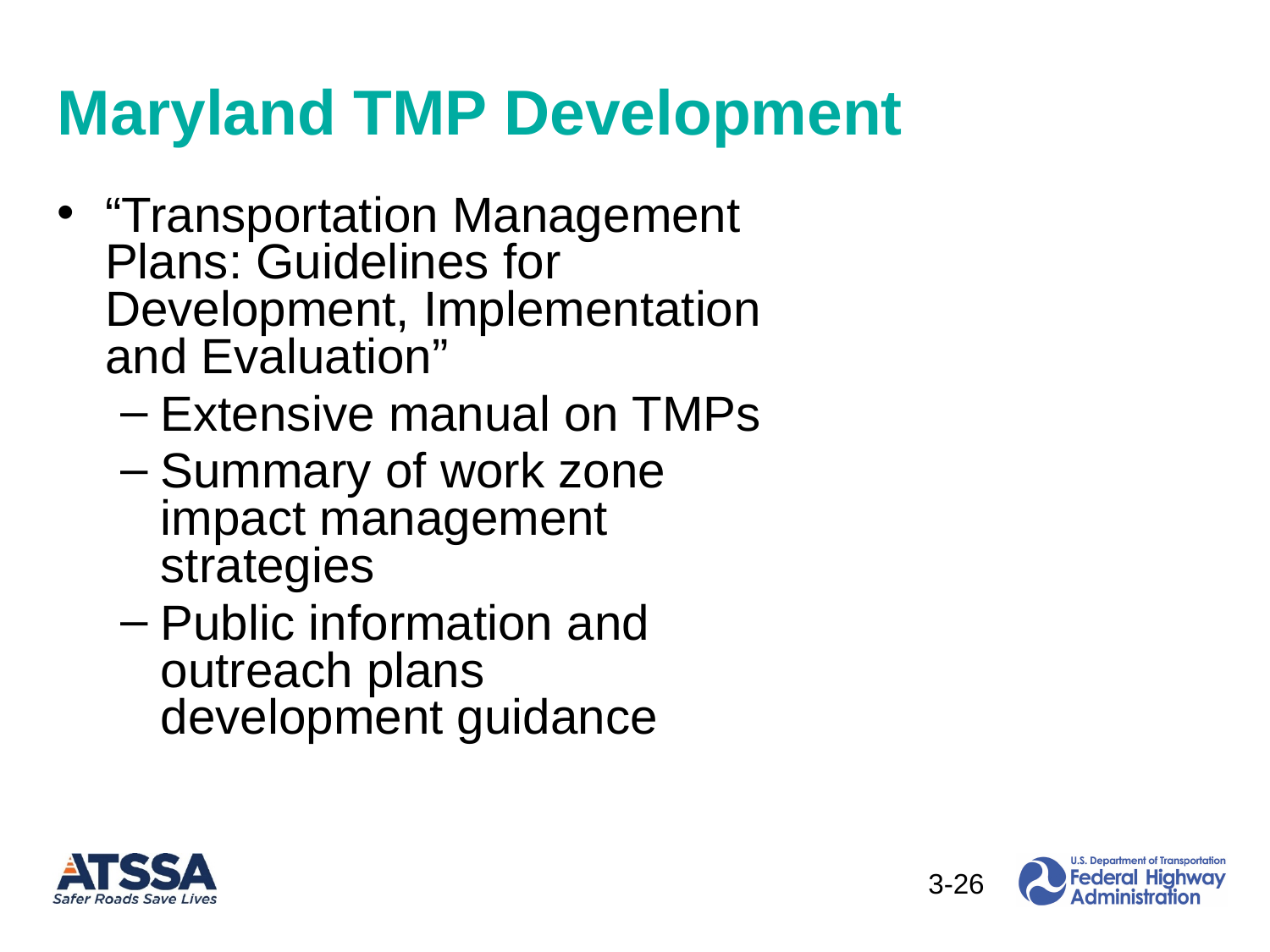

# Maryland TMP Development
“Transportation Management Plans: Guidelines for Development, Implementation and Evaluation”
Extensive manual on TMPs
Summary of work zone impact management strategies
Public information and outreach plans development guidance